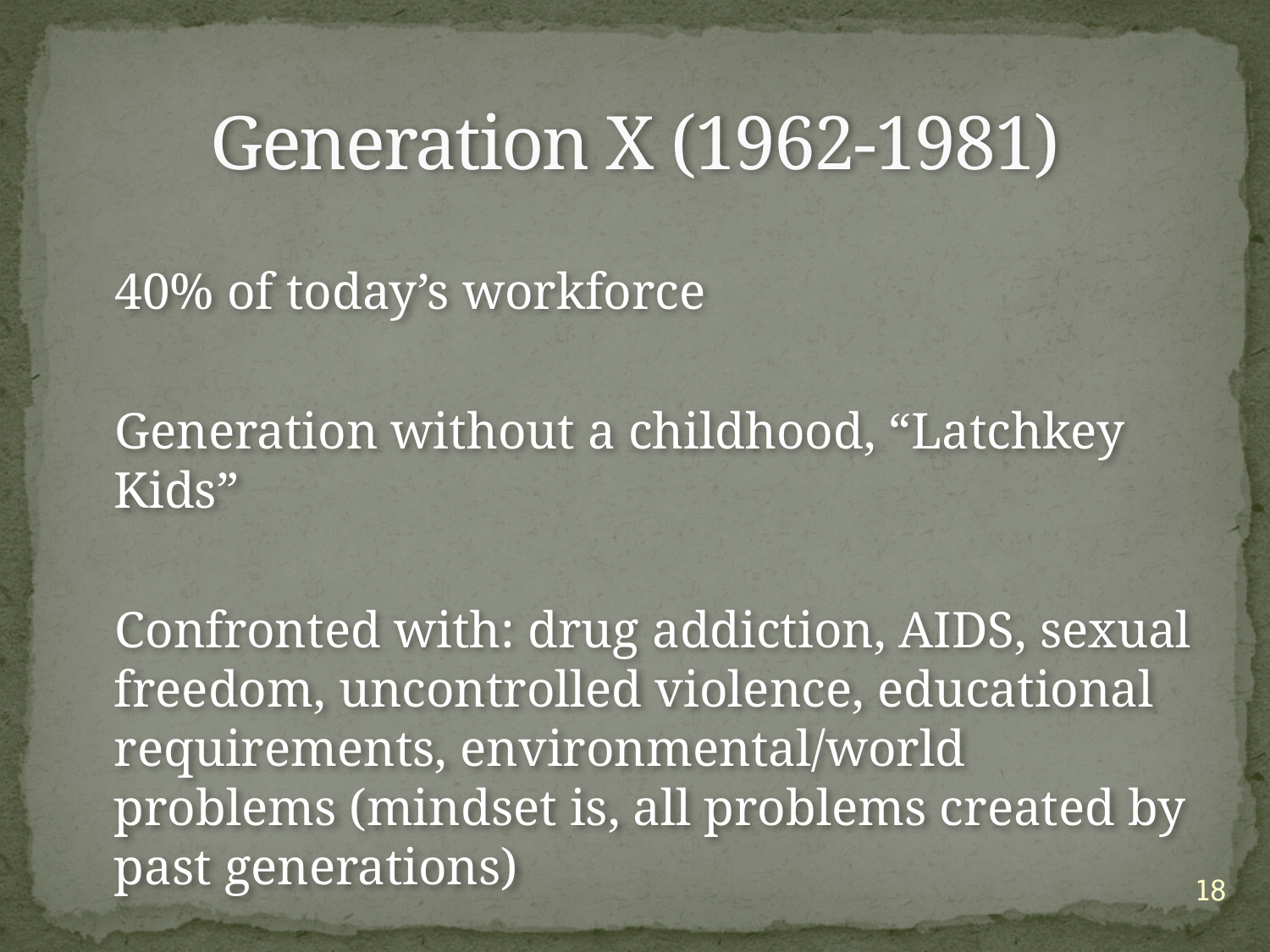

# Generation X (1962-1981)
   40% of today’s workforce

   Generation without a childhood, “Latchkey Kids”

   Confronted with: drug addiction, AIDS, sexual freedom, uncontrolled violence, educational requirements, environmental/world problems (mindset is, all problems created by past generations)
18